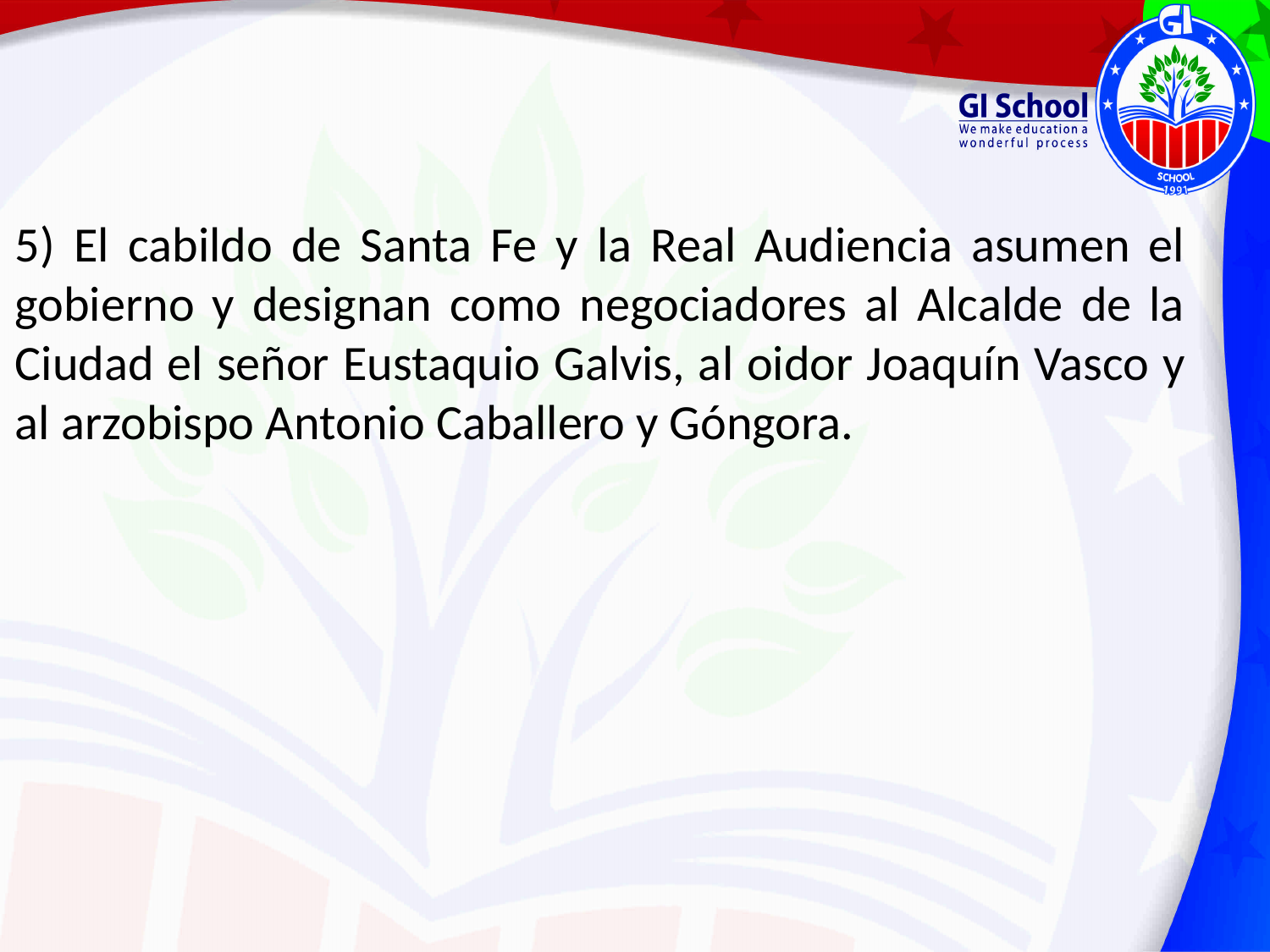

5) El cabildo de Santa Fe y la Real Audiencia asumen el gobierno y designan como negociadores al Alcalde de la Ciudad el señor Eustaquio Galvis, al oidor Joaquín Vasco y al arzobispo Antonio Caballero y Góngora.